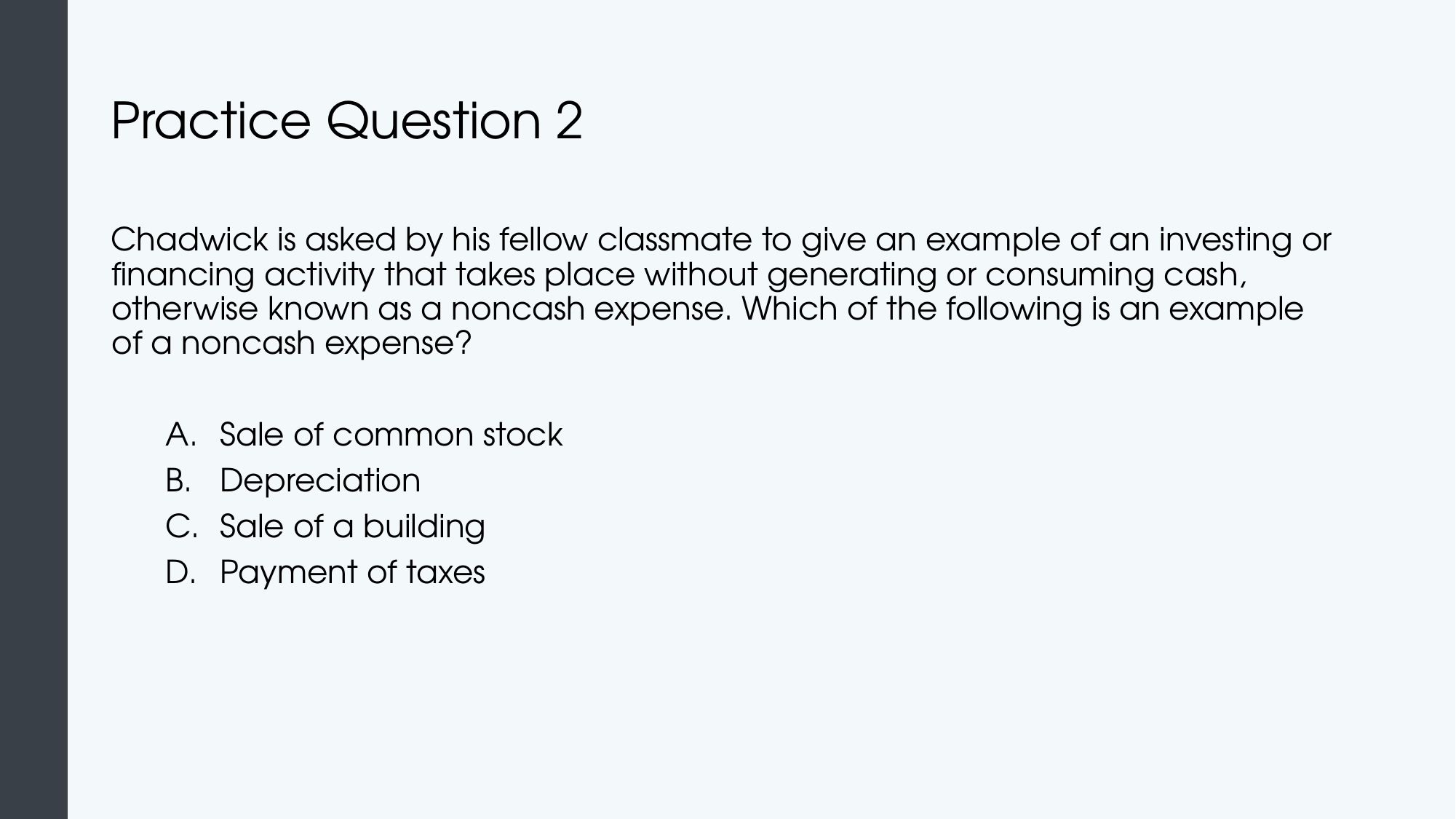

# Practice Question 2
Chadwick is asked by his fellow classmate to give an example of an investing or financing activity that takes place without generating or consuming cash, otherwise known as a noncash expense. Which of the following is an example of a noncash expense?

Sale of common stock
Depreciation
Sale of a building
Payment of taxes